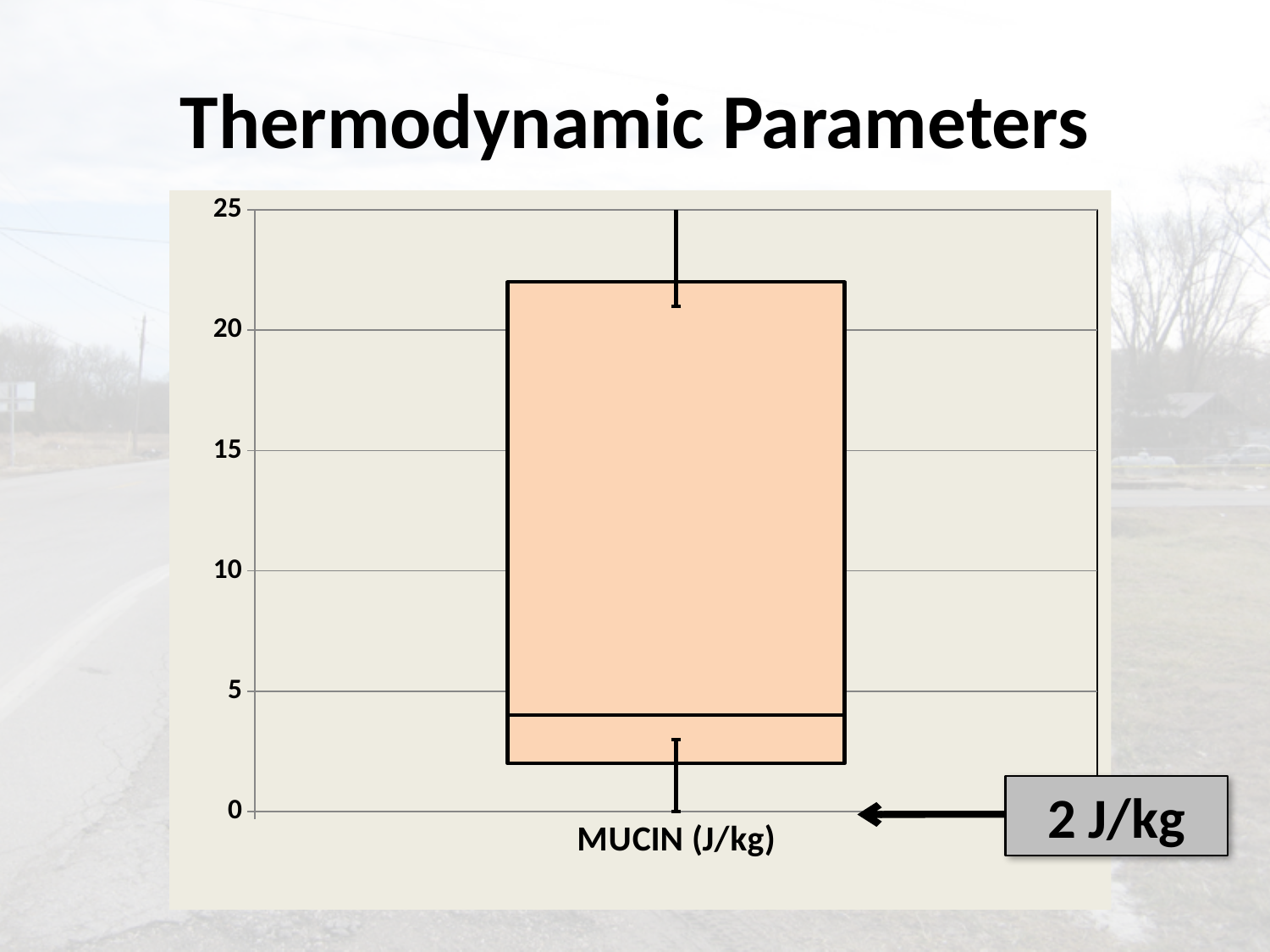

# Thermodynamic Parameters

### Chart

| Category |  |  |  |
|---|---|---|---|
| MUCIN (J/kg) | 2.0 | 2.0 | 18.0 |
2 J/kg